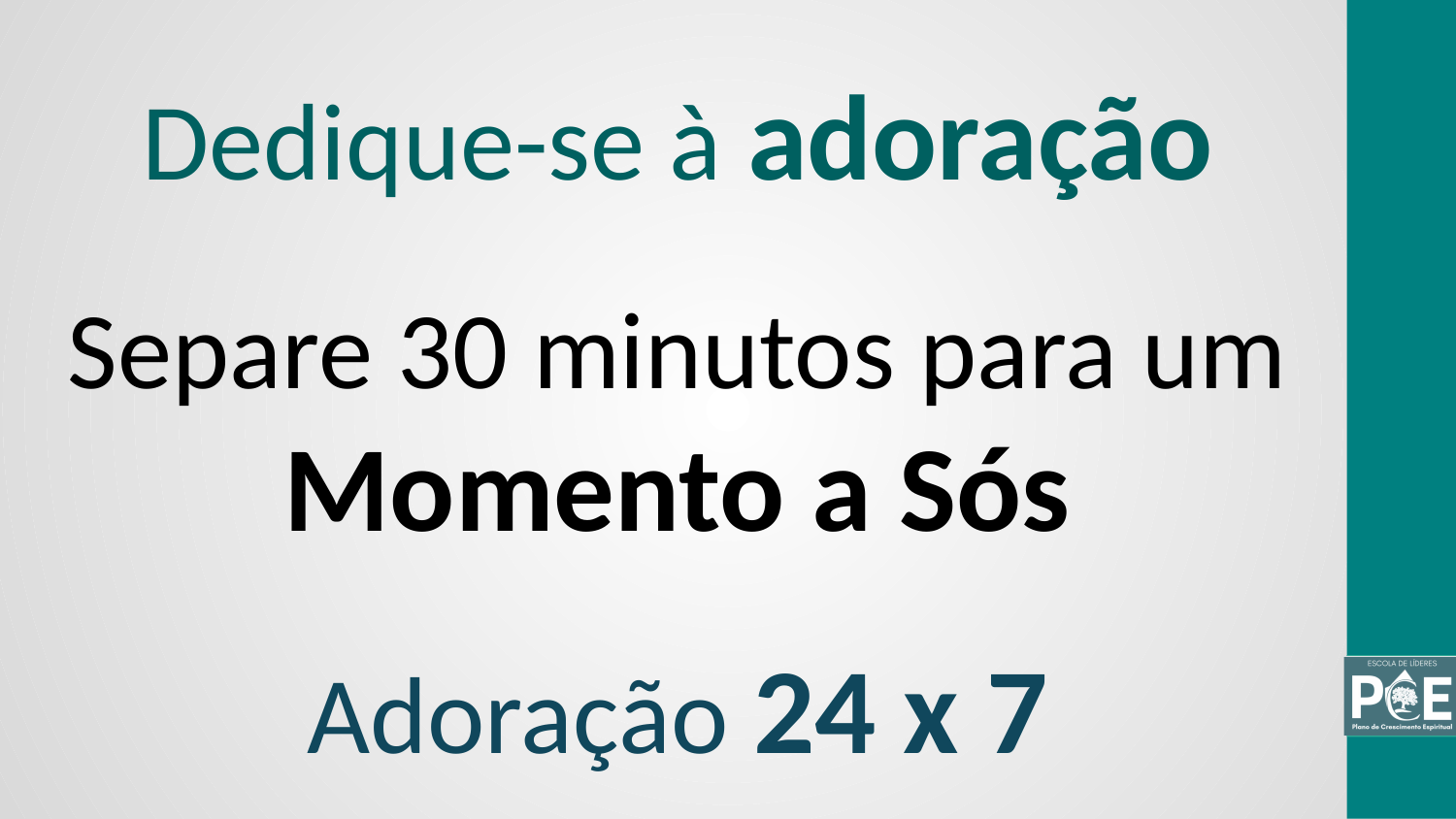

Dedique-se à adoração
Separe 30 minutos para um Momento a Sós
Adoração 24 x 7